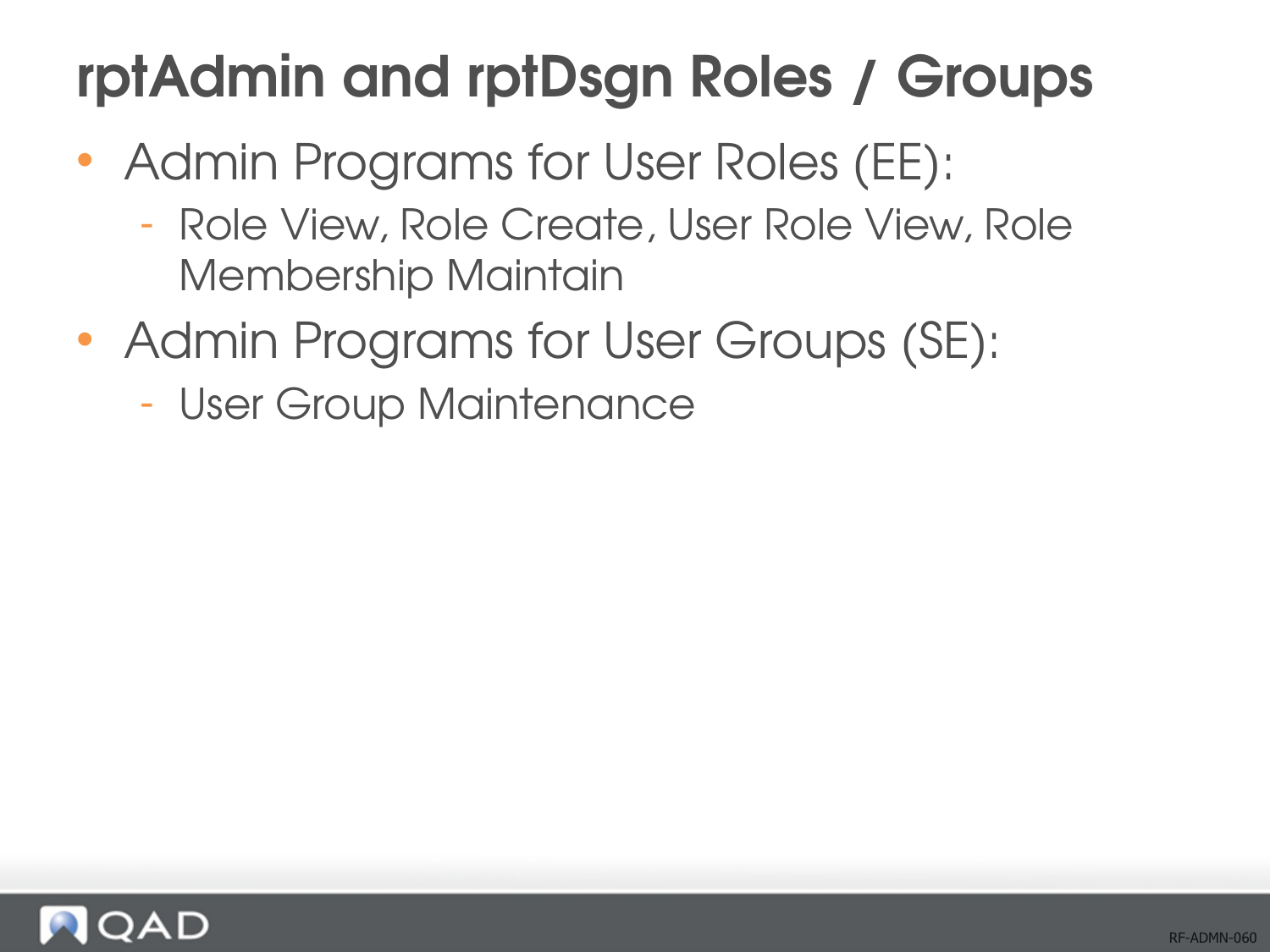

# rptAdmin and rptDsgn Roles / Groups
Admin Programs for User Roles (EE):
Role View, Role Create, User Role View, Role Membership Maintain
Admin Programs for User Groups (SE):
User Group Maintenance
RF-ADMN-060